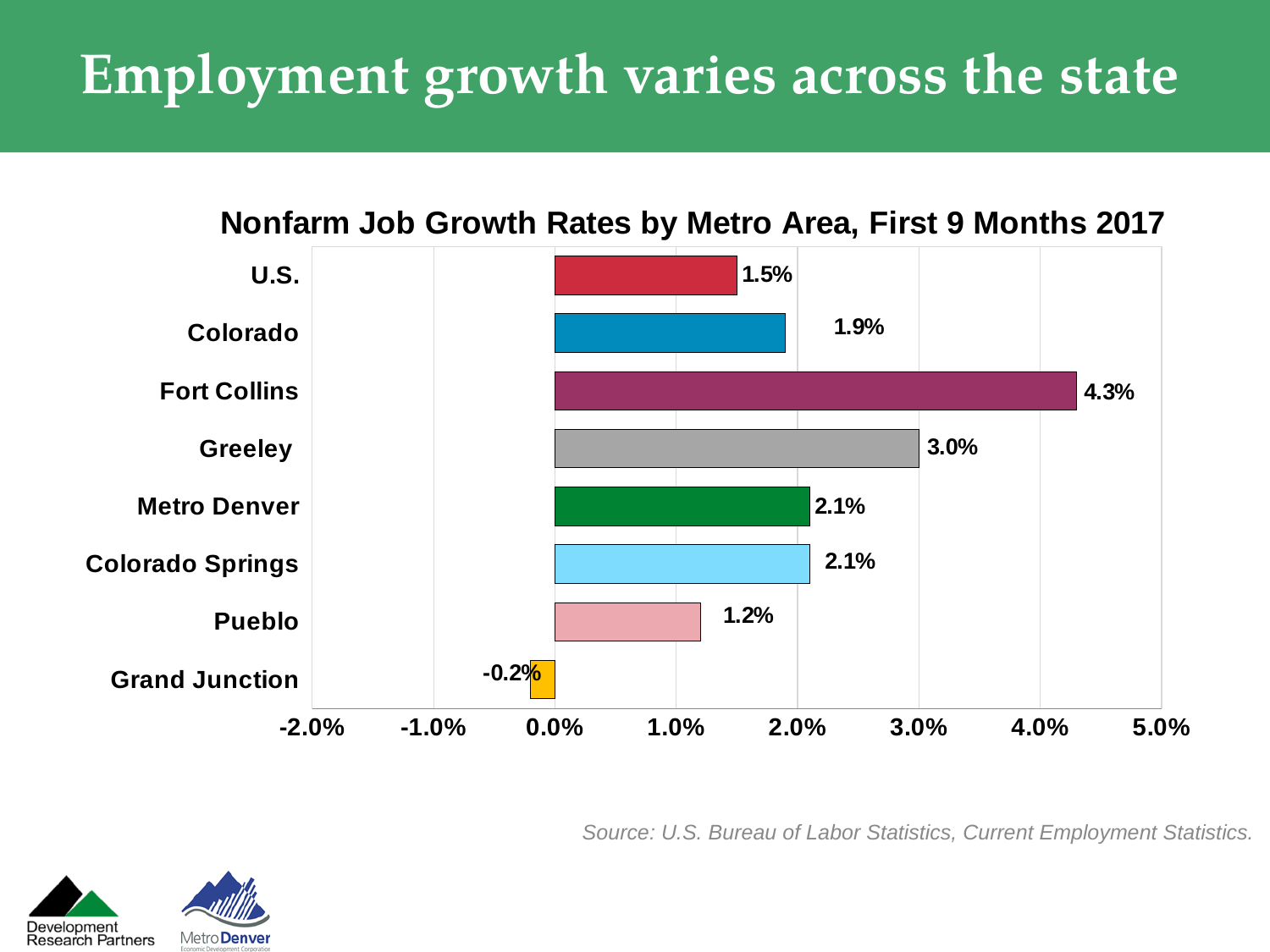

Employment growth varies across the state

### Chart: Nonfarm Job Growth Rates by Metro Area, First 9 Months 2017

| Category | Series 1 |
|---|---|
| Grand Junction | -0.002 |
| Pueblo | 0.012 |
| Colorado Springs | 0.021 |
| Metro Denver | 0.021 |
| Greeley  | 0.03 |
| Fort Collins | 0.043 |
| Colorado | 0.019 |
| U.S. | 0.015 |
Source: U.S. Bureau of Labor Statistics, Current Employment Statistics.